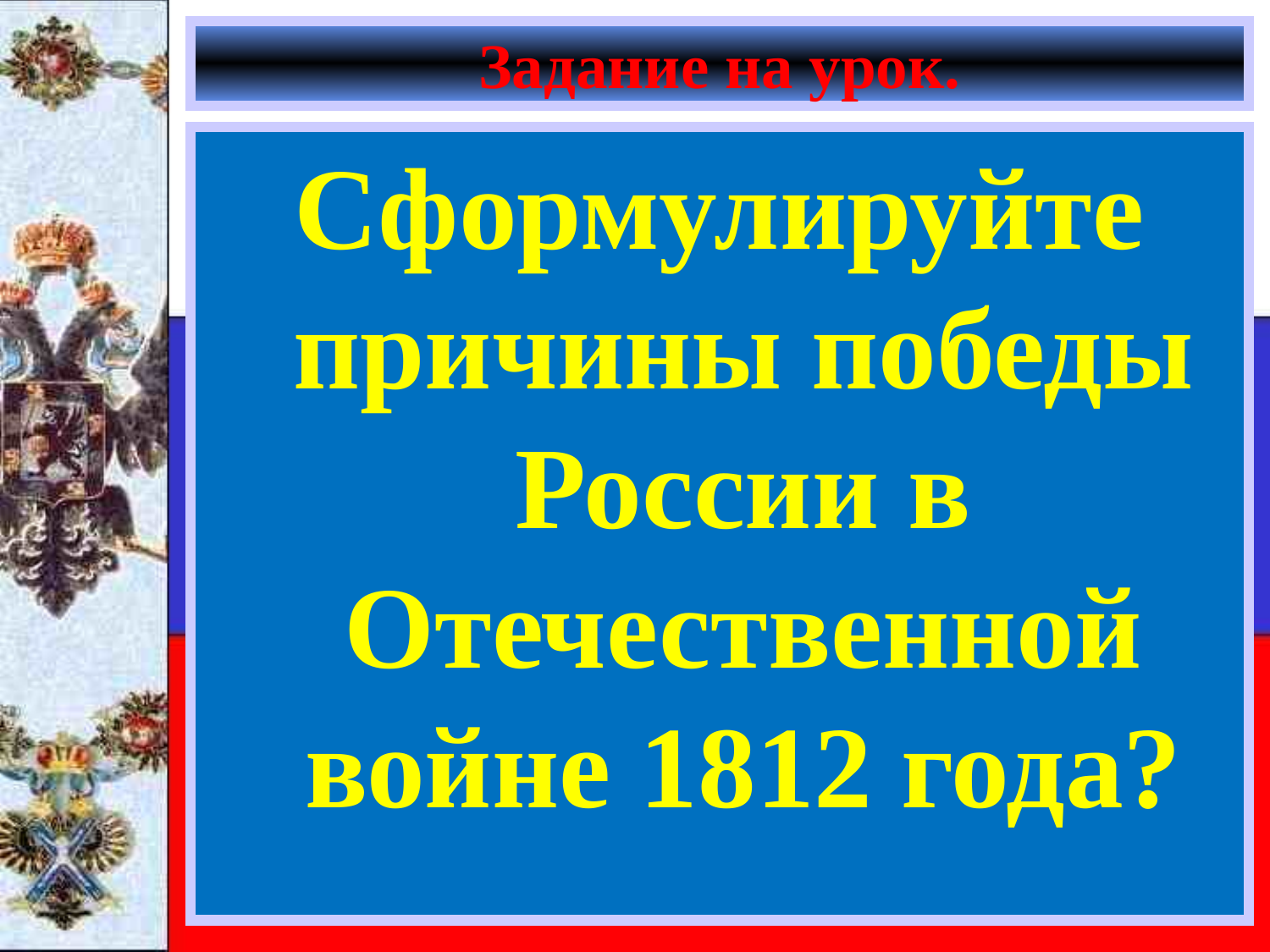

# Задание на урок.
Сформулируйте причины победы России в Отечественной войне 1812 года?